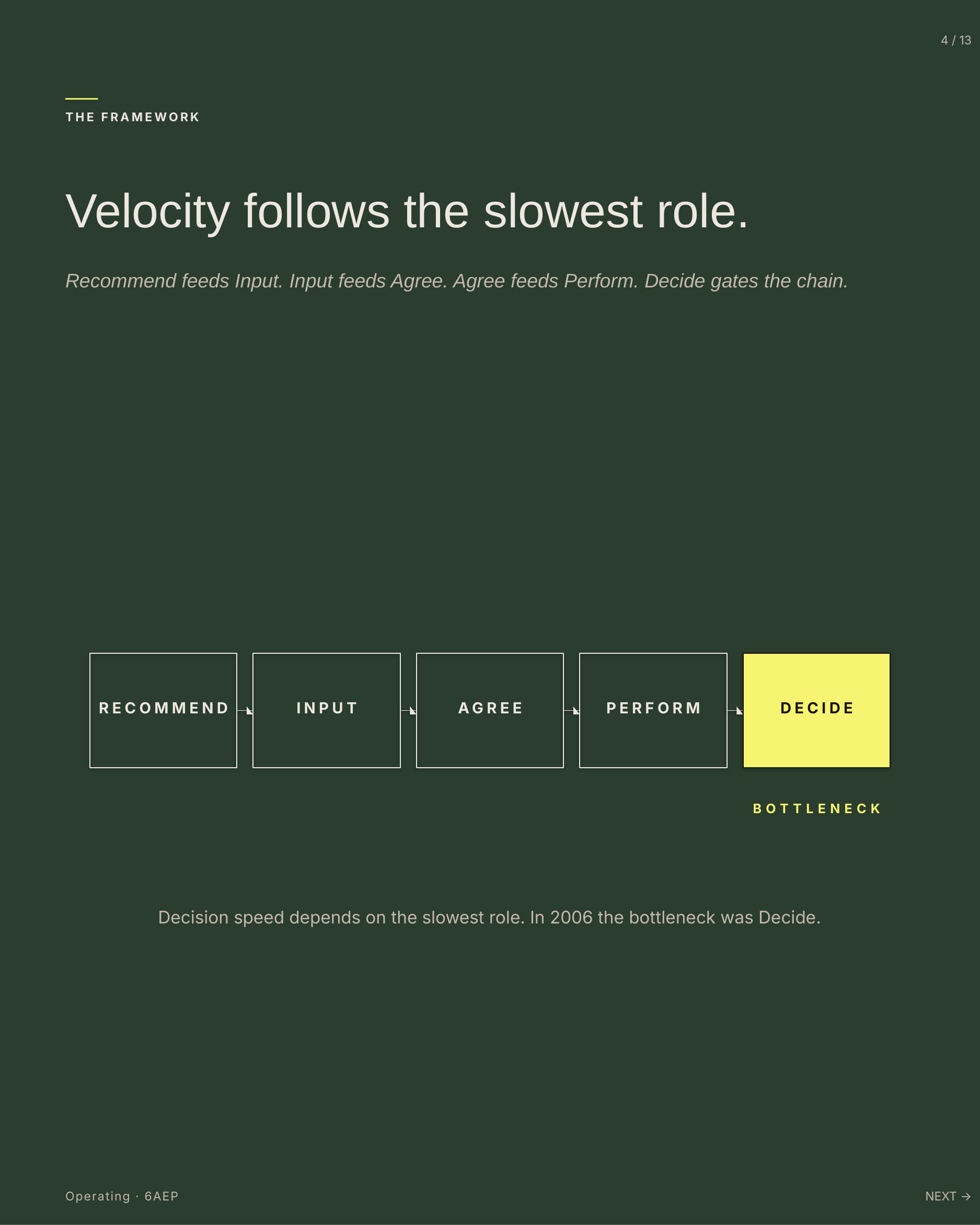

4 / 13

THE FRAMEWORK
Velocity follows the slowest role.
Recommend feeds Input. Input feeds Agree. Agree feeds Perform. Decide gates the chain.

RECOMMEND
INPUT
AGREE
PERFORM
DECIDE

BOTTLENECK
Decision speed depends on the slowest role. In 2006 the bottleneck was Decide.
Operating · 6AEP
NEXT →